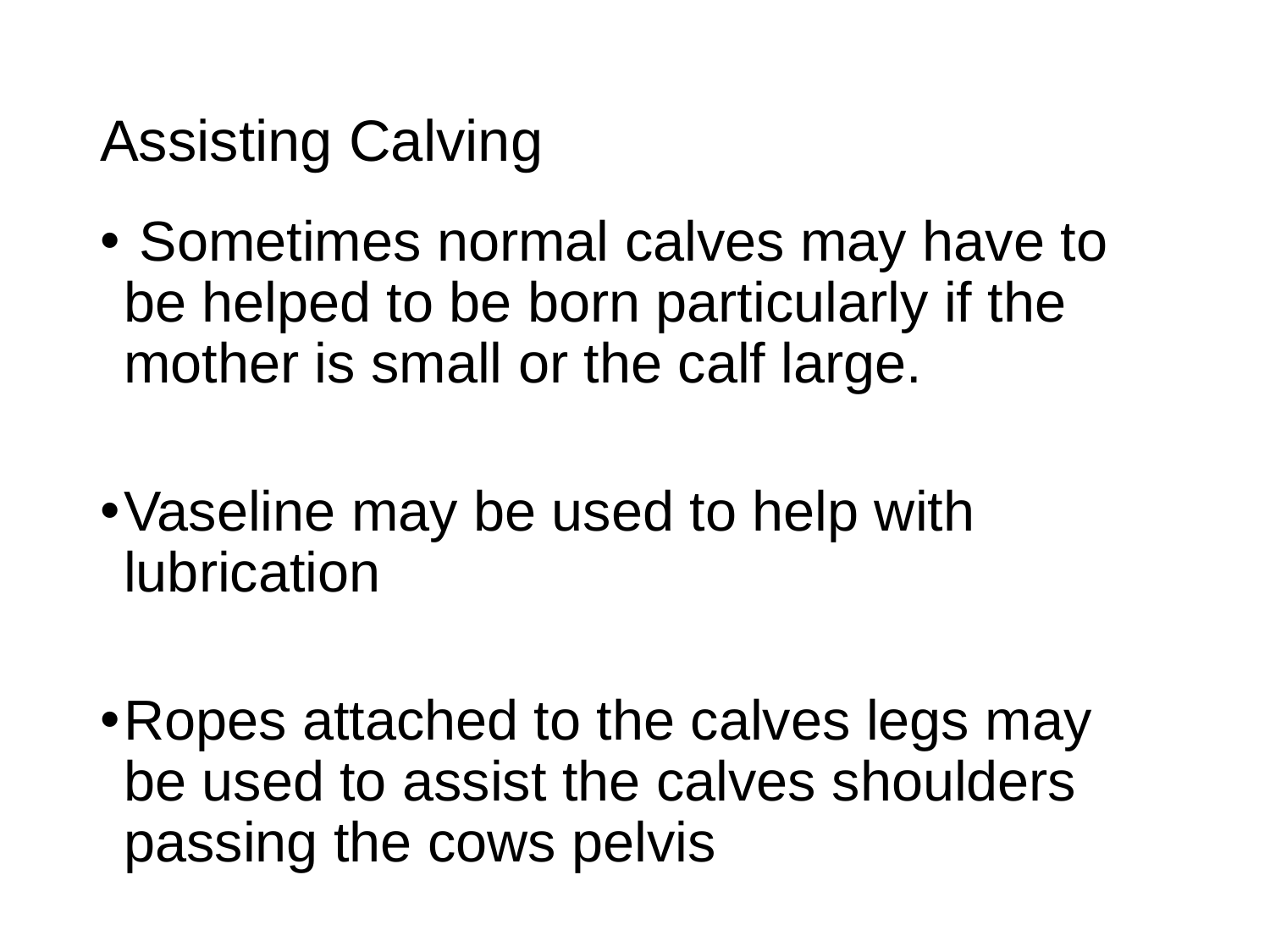

# Assisting Calving
 Sometimes normal calves may have to be helped to be born particularly if the mother is small or the calf large.

Vaseline may be used to help with lubrication

Ropes attached to the calves legs may be used to assist the calves shoulders  passing the cows pelvis